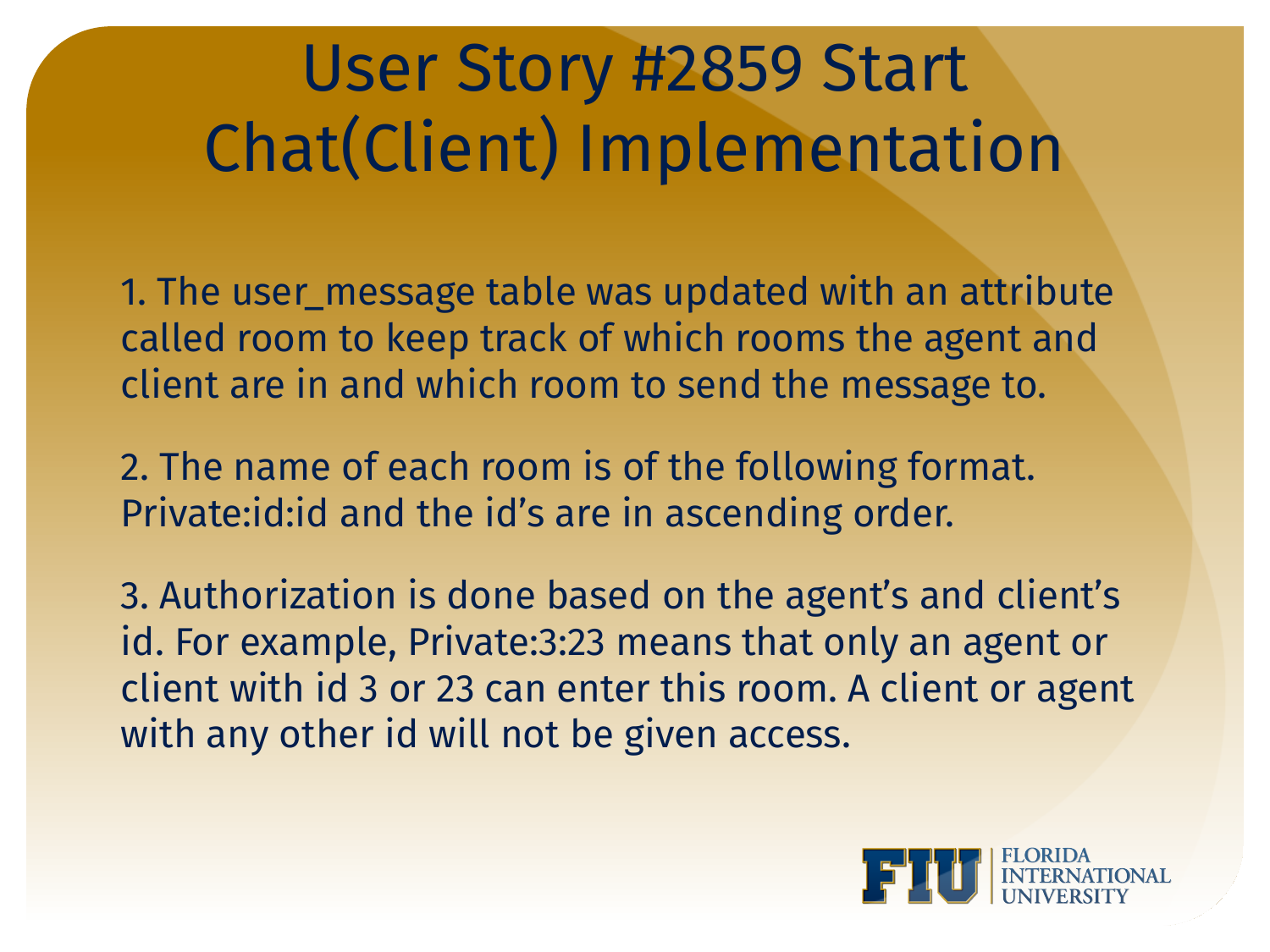

# User Story #2859 Start Chat(Client) Implementation
1. The user_message table was updated with an attribute called room to keep track of which rooms the agent and client are in and which room to send the message to.
2. The name of each room is of the following format. Private:id:id and the id’s are in ascending order.
3. Authorization is done based on the agent’s and client’s id. For example, Private:3:23 means that only an agent or client with id 3 or 23 can enter this room. A client or agent with any other id will not be given access.